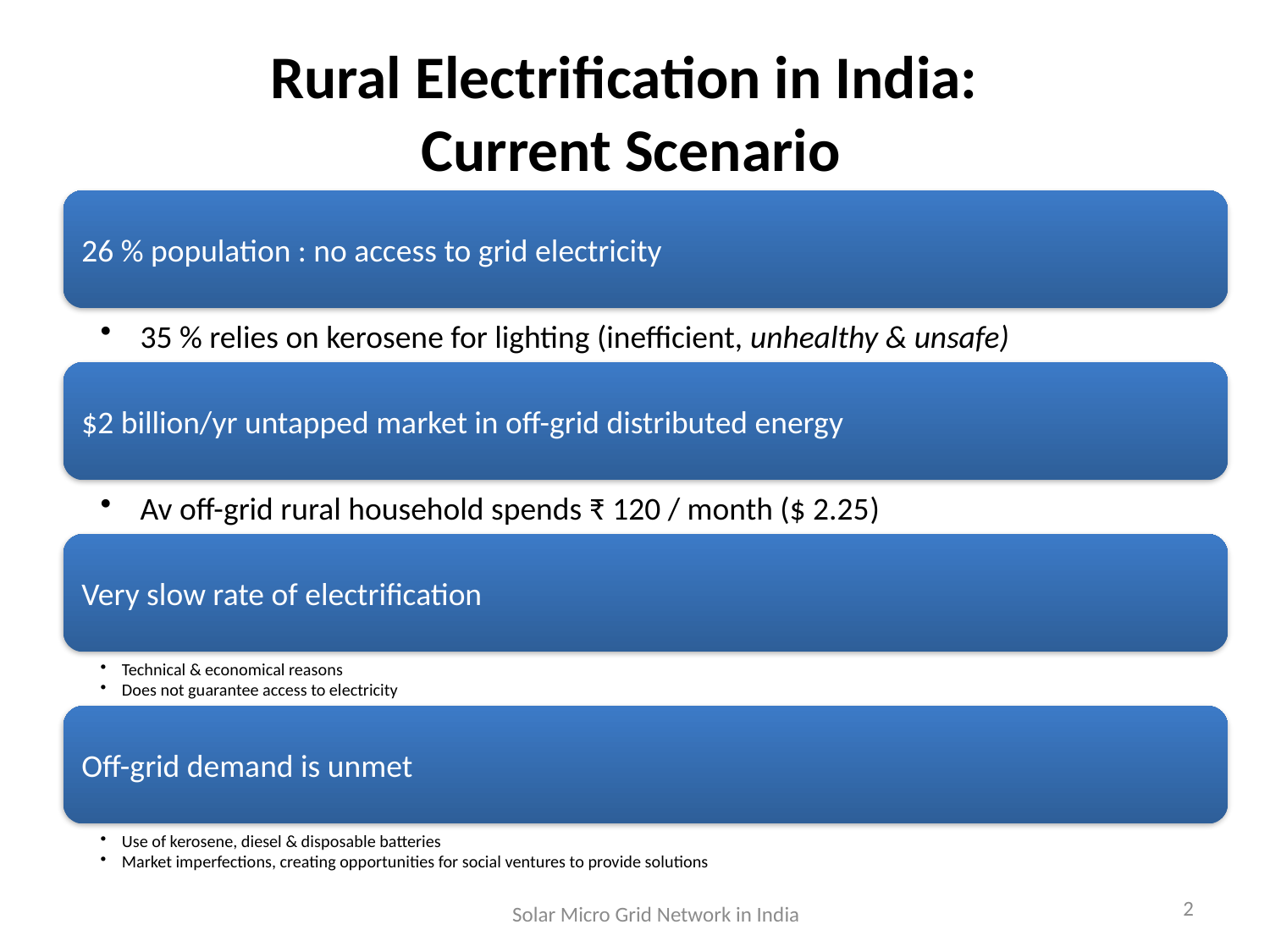

# Rural Electrification in India: Current Scenario
$2 billion/yr untapped market in off-grid distributed energy
Av off-grid rural household spends ₹ 120 / month ($ 2.25)
26 % population : no access to grid electricity
Very slow rate of electrification
Technical & economical reasons
Does not guarantee access to electricity
Off-grid demand is unmet
Use of kerosene, diesel & disposable batteries
Market imperfections, creating opportunities for social ventures to provide solutions
35 % relies on kerosene for lighting (inefficient, unhealthy & unsafe)
2
Solar Micro Grid Network in India